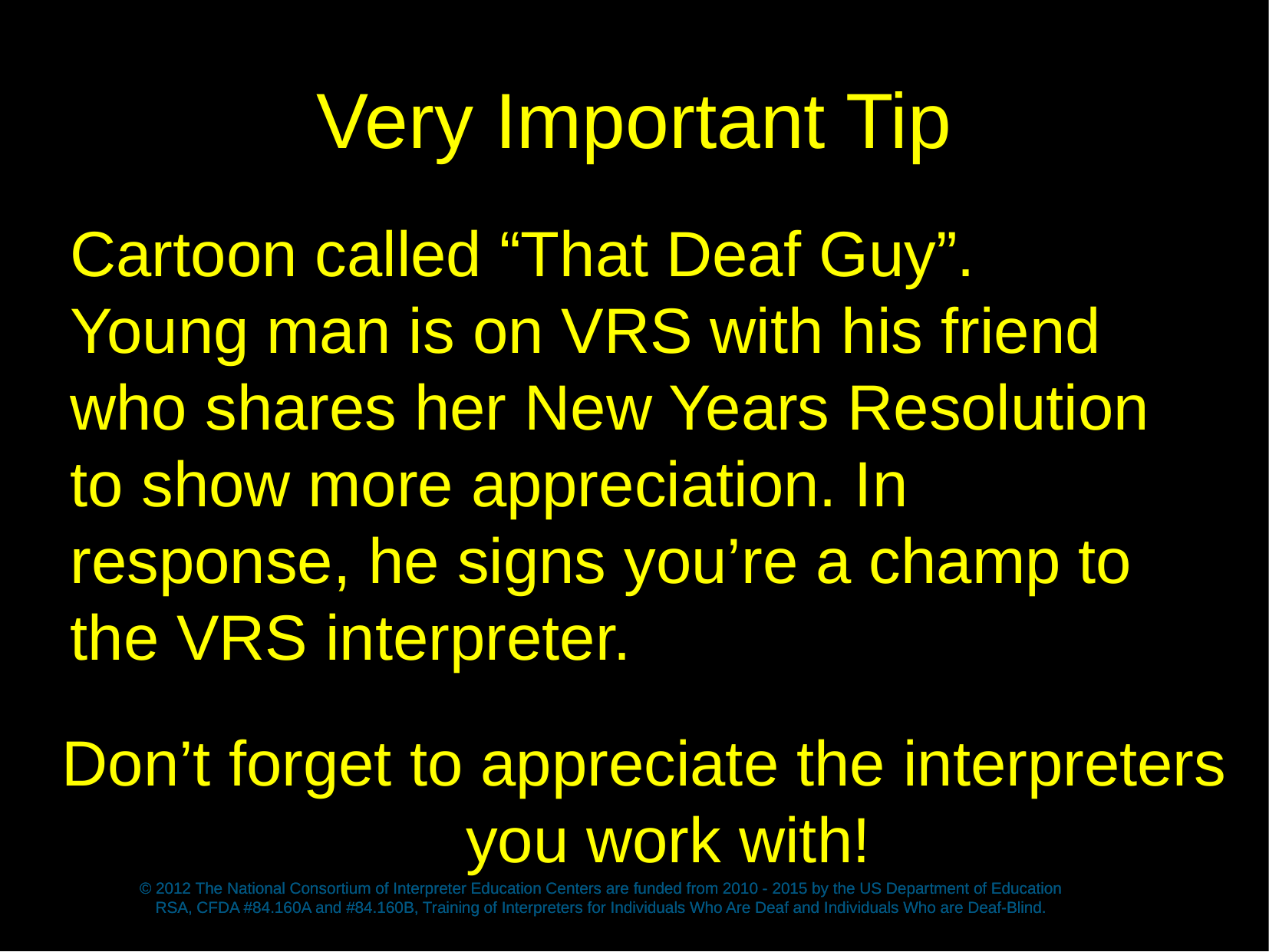

# Very Important Tip
Cartoon called “That Deaf Guy”.
Young man is on VRS with his friend who shares her New Years Resolution to show more appreciation. In response, he signs you’re a champ to the VRS interpreter.
Don’t forget to appreciate the interpreters you work with!